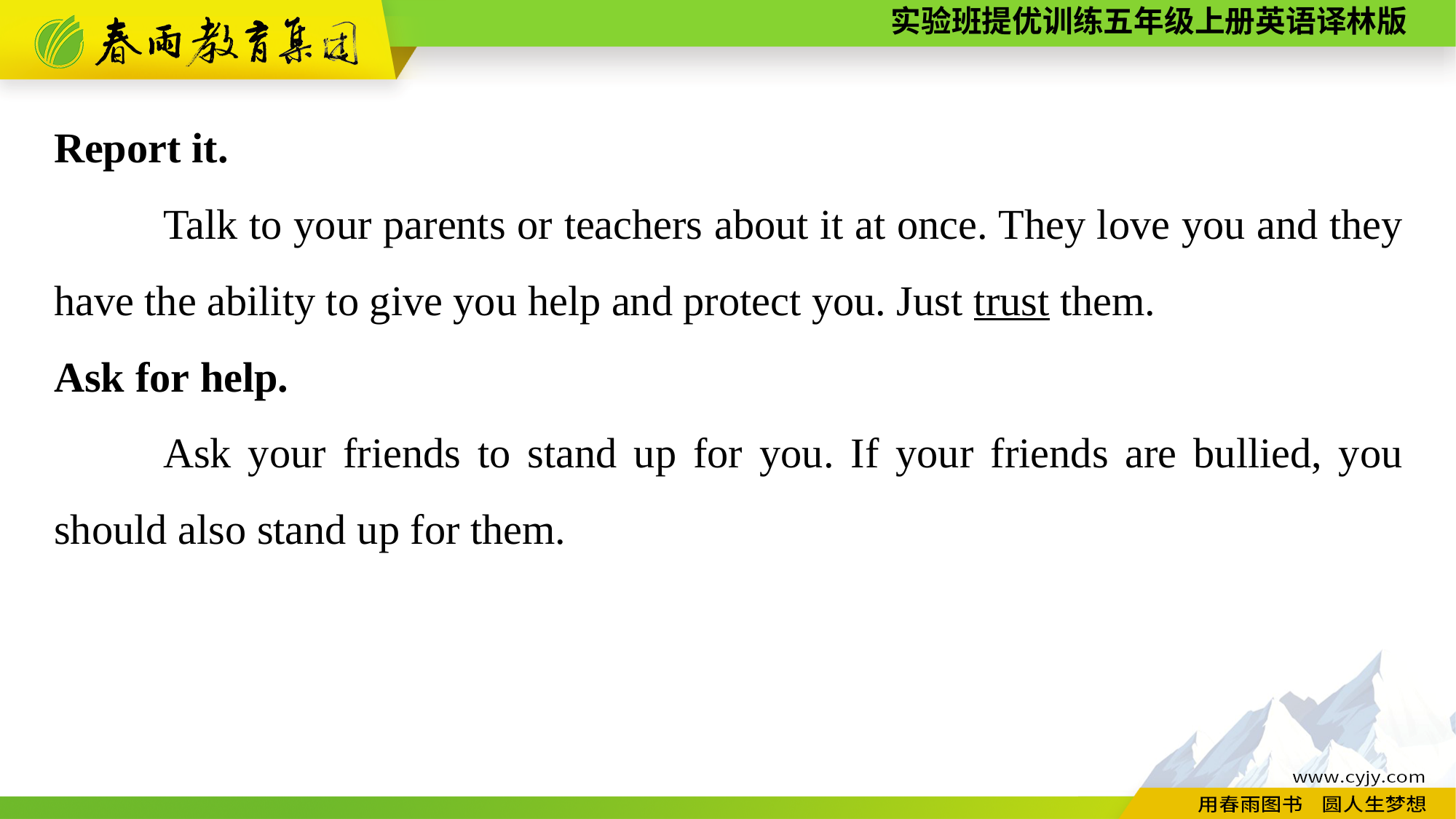

Report it.
	Talk to your parents or teachers about it at once. They love you and they have the ability to give you help and protect you. Just trust them.
Ask for help.
	Ask your friends to stand up for you. If your friends are bullied, you should also stand up for them.